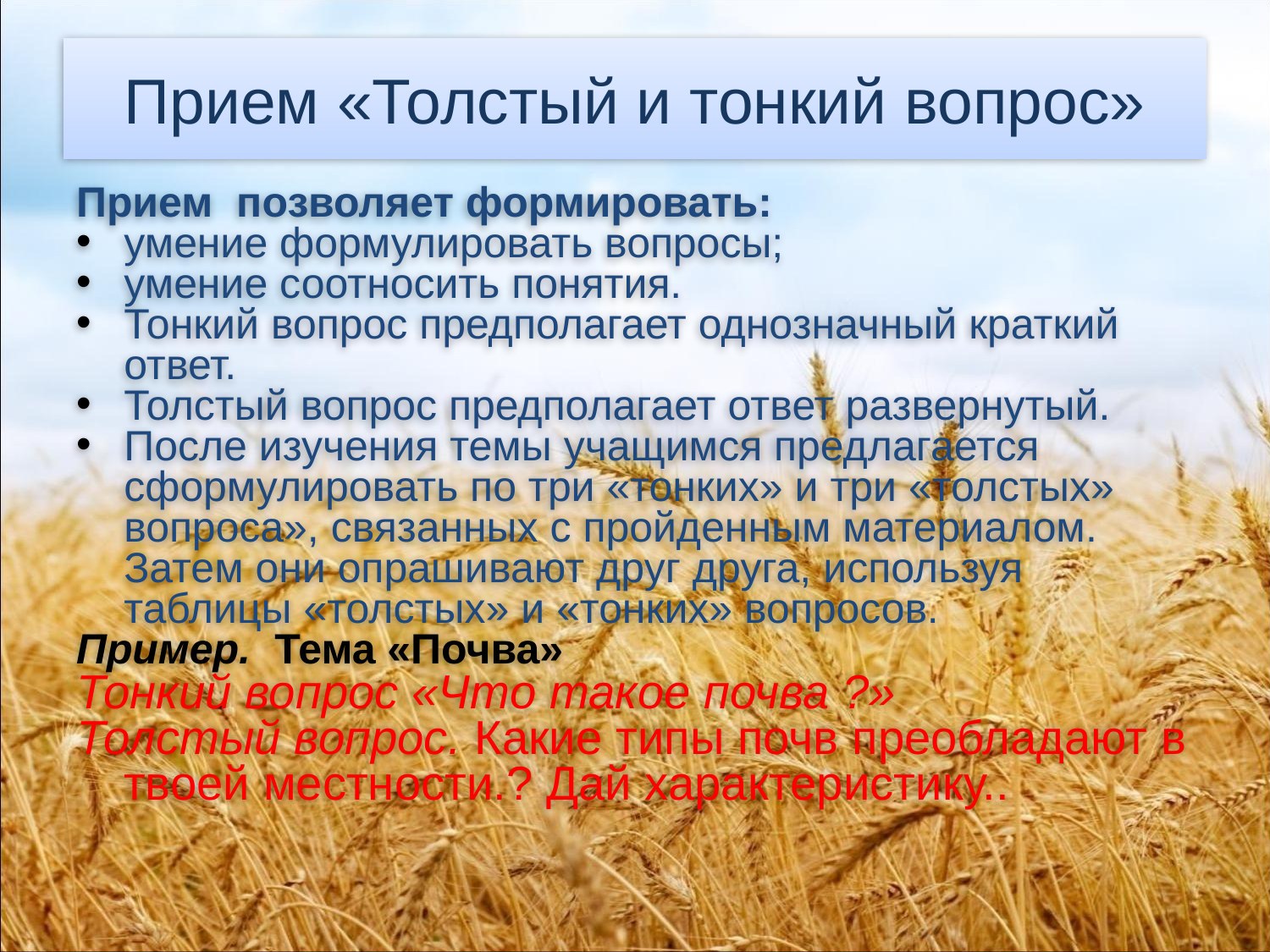

# Прием «Толстый и тонкий вопрос»
Прием  позволяет формировать:
умение формулировать вопросы;
умение соотносить понятия.
Тонкий вопрос предполагает однозначный краткий ответ.
Толстый вопрос предполагает ответ развернутый.
После изучения темы учащимся предлагается сформулировать по три «тонких» и три «толстых» вопроса», связанных с пройденным материалом. Затем они опрашивают друг друга, используя таблицы «толстых» и «тонких» вопросов.
Пример.  Тема «Почва»
Тонкий вопрос «Что такое почва ?»
Толстый вопрос. Какие типы почв преобладают в твоей местности.? Дай характеристику..